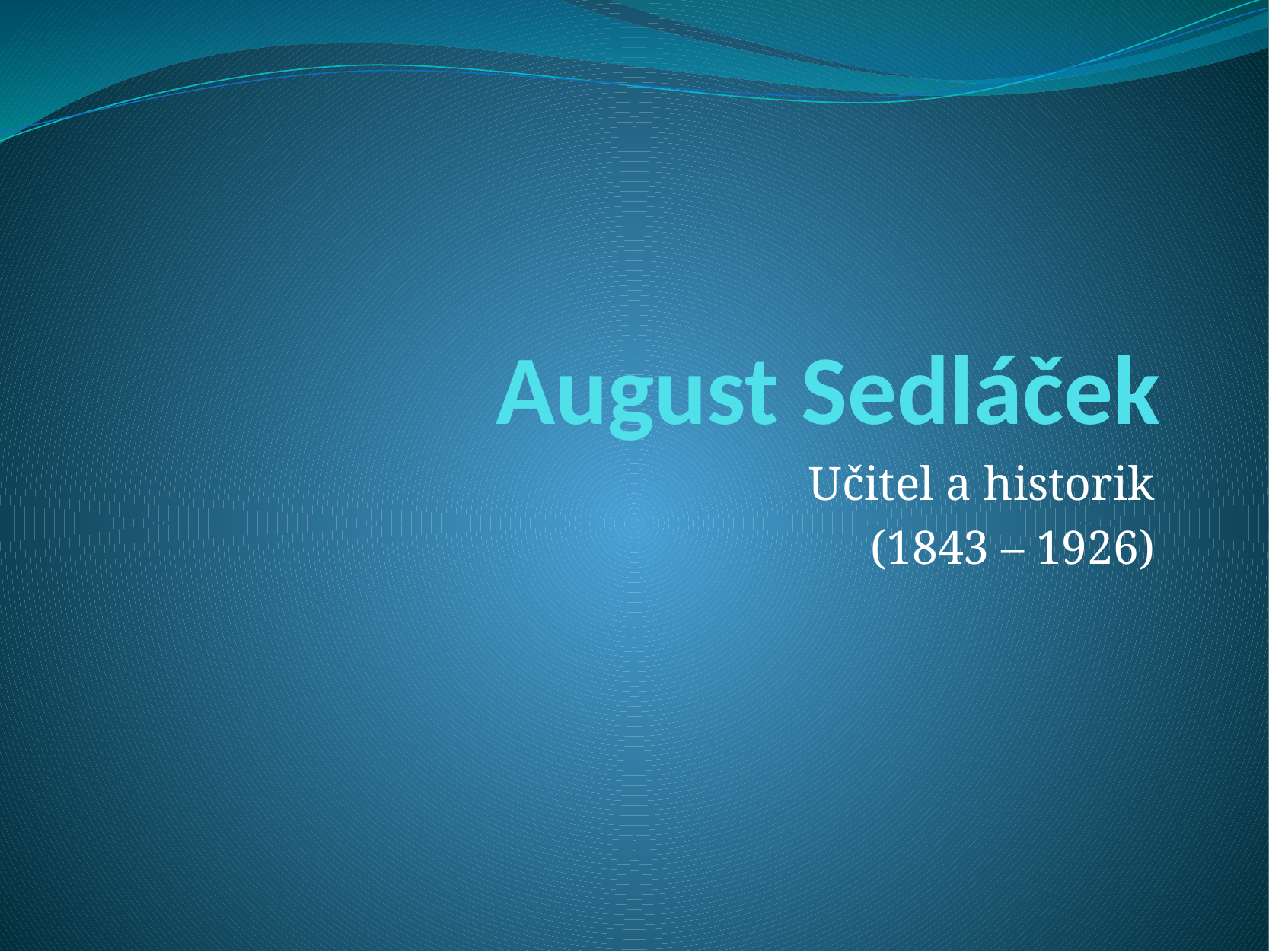

# August Sedláček
Učitel a historik
(1843 – 1926)